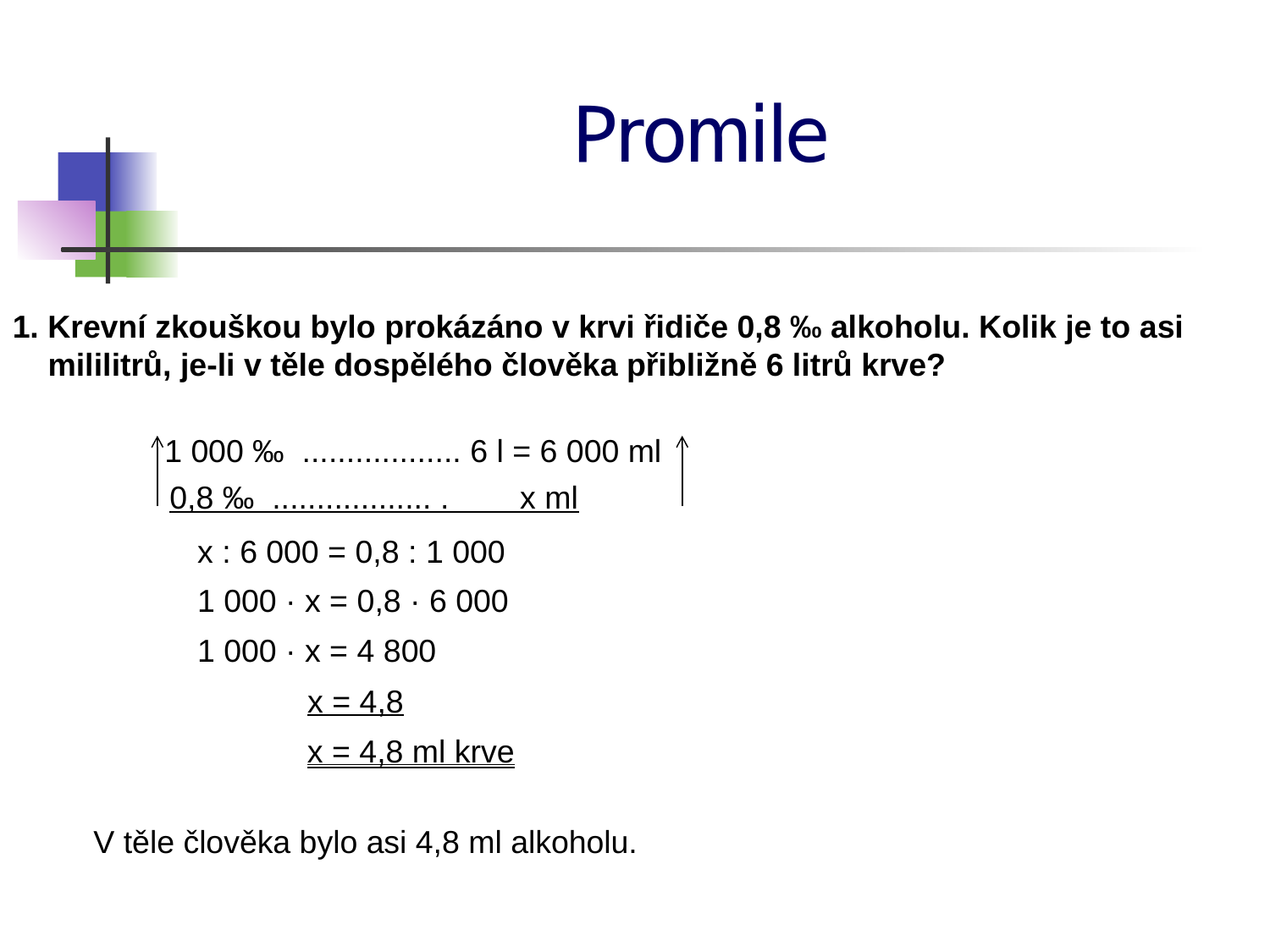

# Promile
1. Krevní zkouškou bylo prokázáno v krvi řidiče 0,8 ‰ alkoholu. Kolik je to asi
    mililitrů, je-li v těle dospělého člověka přibližně 6 litrů krve?
1 000 ‰  .................. 6 l = 6 000 ml
0,8 ‰  .................. .        x ml
x : 6 000 = 0,8 : 1 000
1 000 · x = 0,8 · 6 000
1 000 · x = 4 800
x = 4,8
x = 4,8 ml krve
V těle člověka bylo asi 4,8 ml alkoholu.